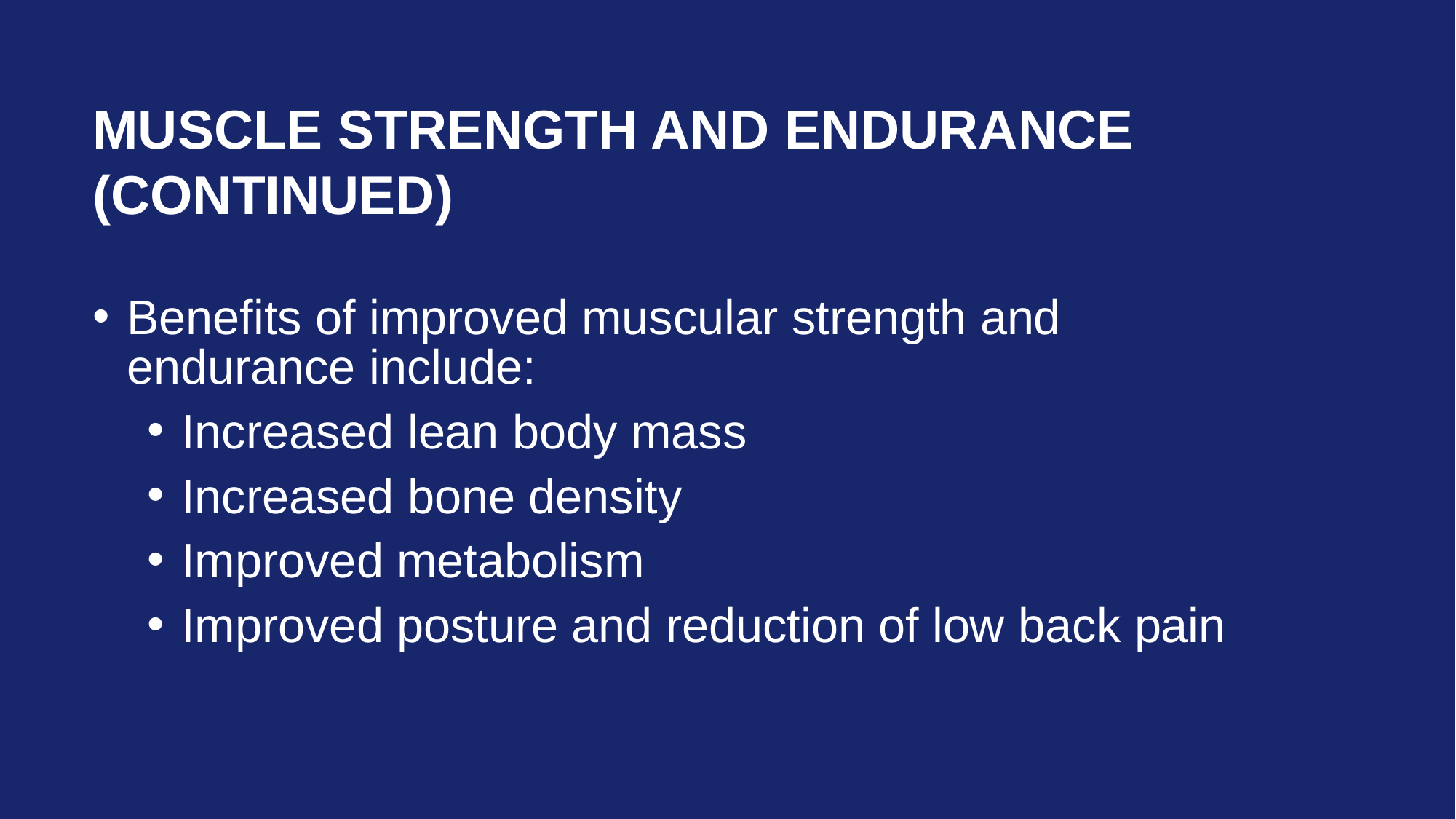

# Muscle Strength and Endurance (Continued)
Benefits of improved muscular strength and endurance include:
Increased lean body mass
Increased bone density
Improved metabolism
Improved posture and reduction of low back pain